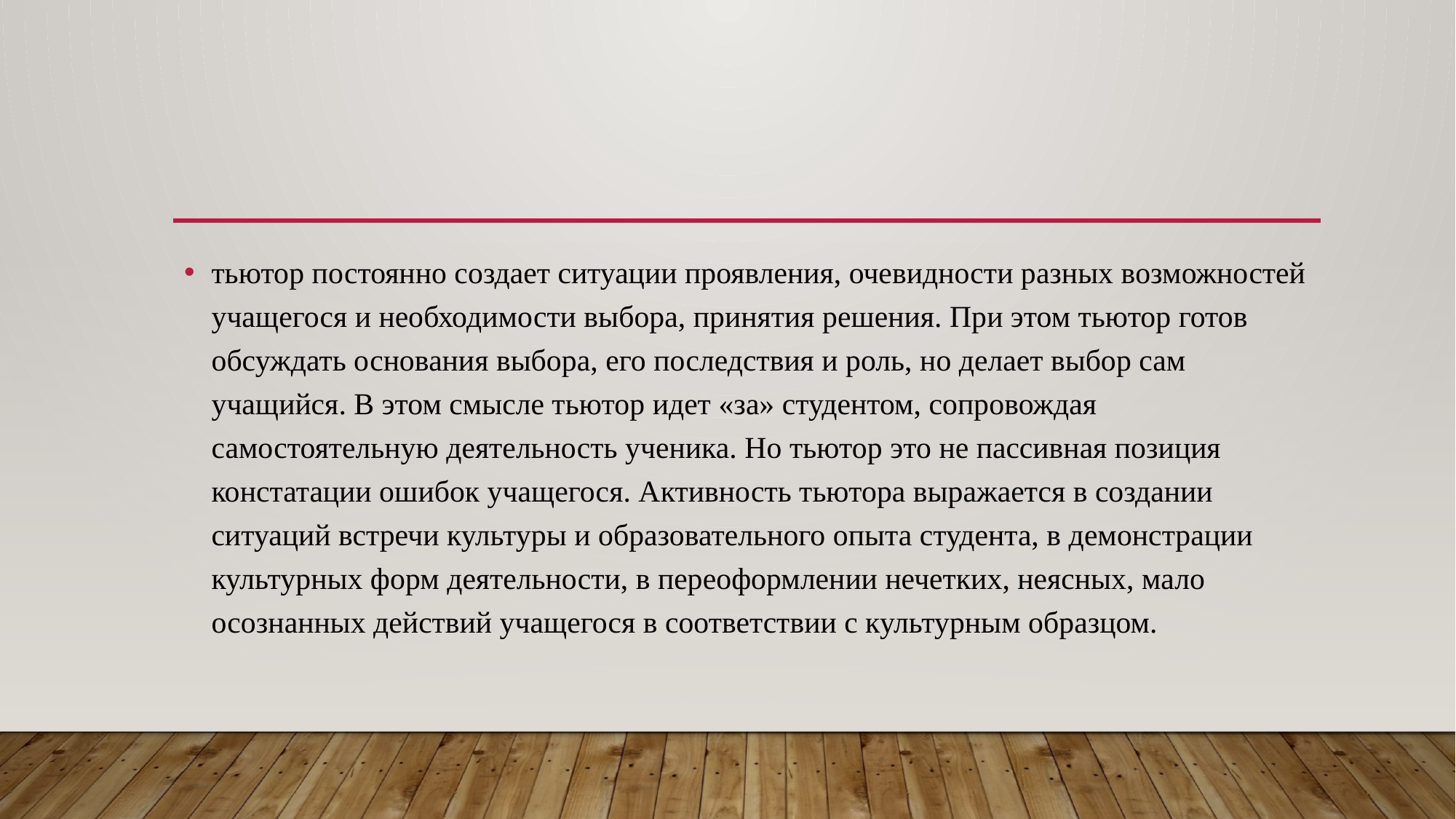

тьютор постоянно создает ситуации проявления, очевидности разных возможностей учащегося и необходимости выбора, принятия решения. При этом тьютор готов обсуждать основания выбора, его последствия и роль, но делает выбор сам учащийся. В этом смысле тьютор идет «за» студентом, сопровождая самостоятельную деятельность ученика. Но тьютор это не пассивная позиция констатации ошибок учащегося. Активность тьютора выражается в создании ситуаций встречи культуры и образовательного опыта студента, в демонстрации культурных форм деятельности, в переоформлении нечетких, неясных, мало осознанных действий учащегося в соответствии с культурным образцом.